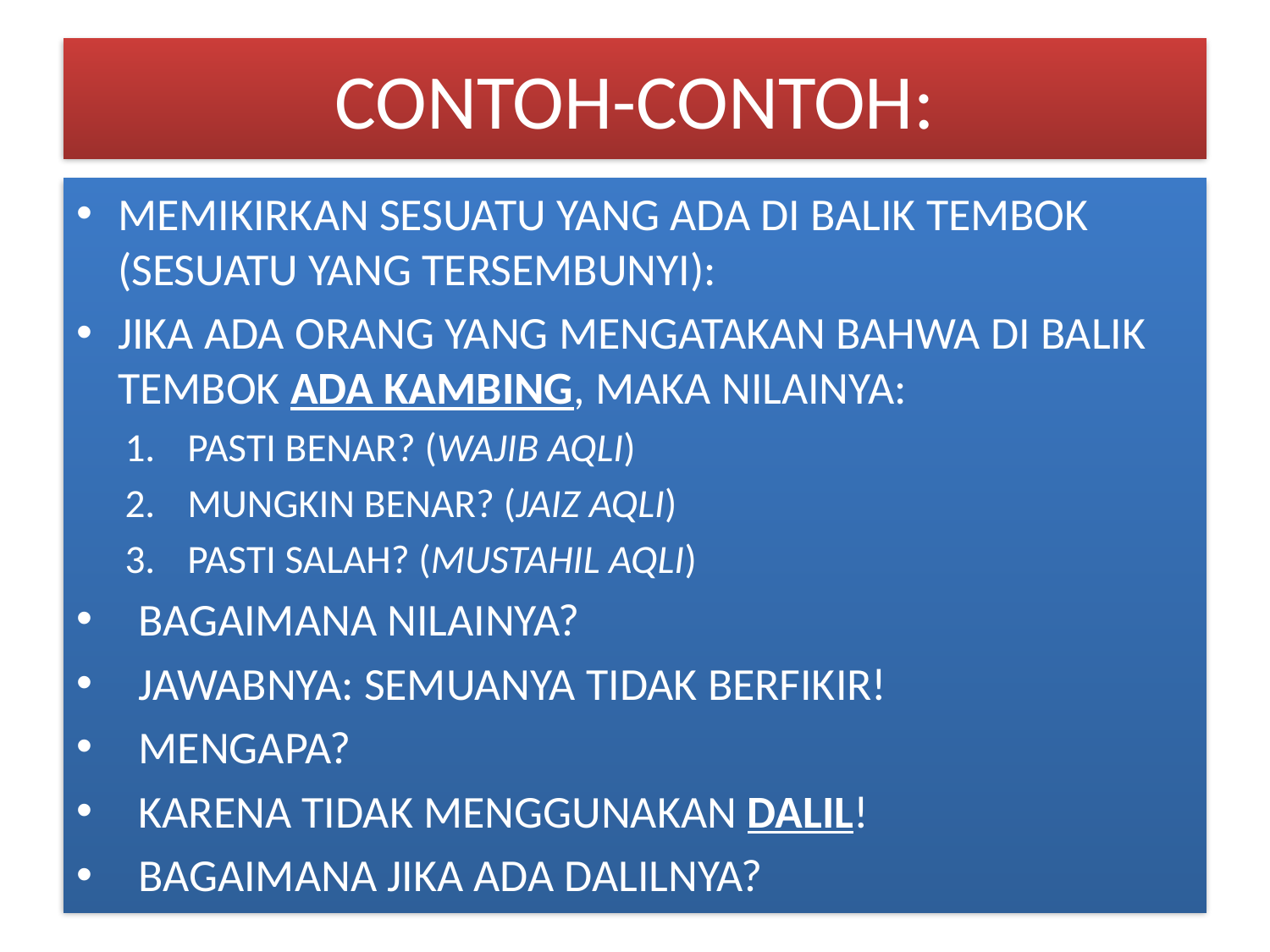

# CONTOH-CONTOH:
MEMIKIRKAN SESUATU YANG ADA DI BALIK TEMBOK (SESUATU YANG TERSEMBUNYI):
JIKA ADA ORANG YANG MENGATAKAN BAHWA DI BALIK TEMBOK ADA KAMBING, MAKA NILAINYA:
PASTI BENAR? (WAJIB AQLI)
MUNGKIN BENAR? (JAIZ AQLI)
PASTI SALAH? (MUSTAHIL AQLI)
BAGAIMANA NILAINYA?
JAWABNYA: SEMUANYA TIDAK BERFIKIR!
MENGAPA?
KARENA TIDAK MENGGUNAKAN DALIL!
BAGAIMANA JIKA ADA DALILNYA?